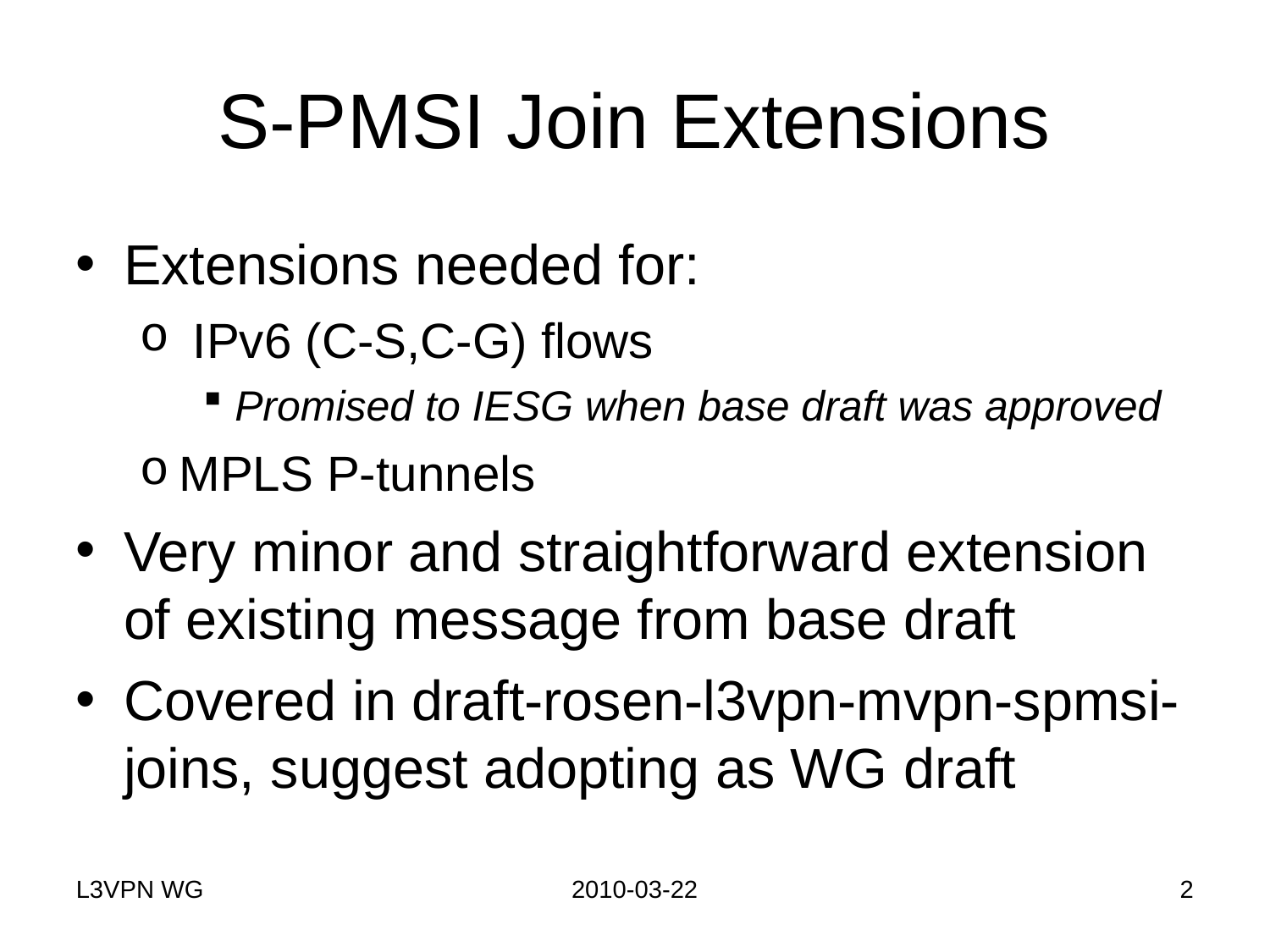

# S-PMSI Join Extensions
Extensions needed for:
 IPv6 (C-S,C-G) flows
Promised to IESG when base draft was approved
MPLS P-tunnels
Very minor and straightforward extension of existing message from base draft
Covered in draft-rosen-l3vpn-mvpn-spmsi-joins, suggest adopting as WG draft
L3VPN WG
2010-03-22
2